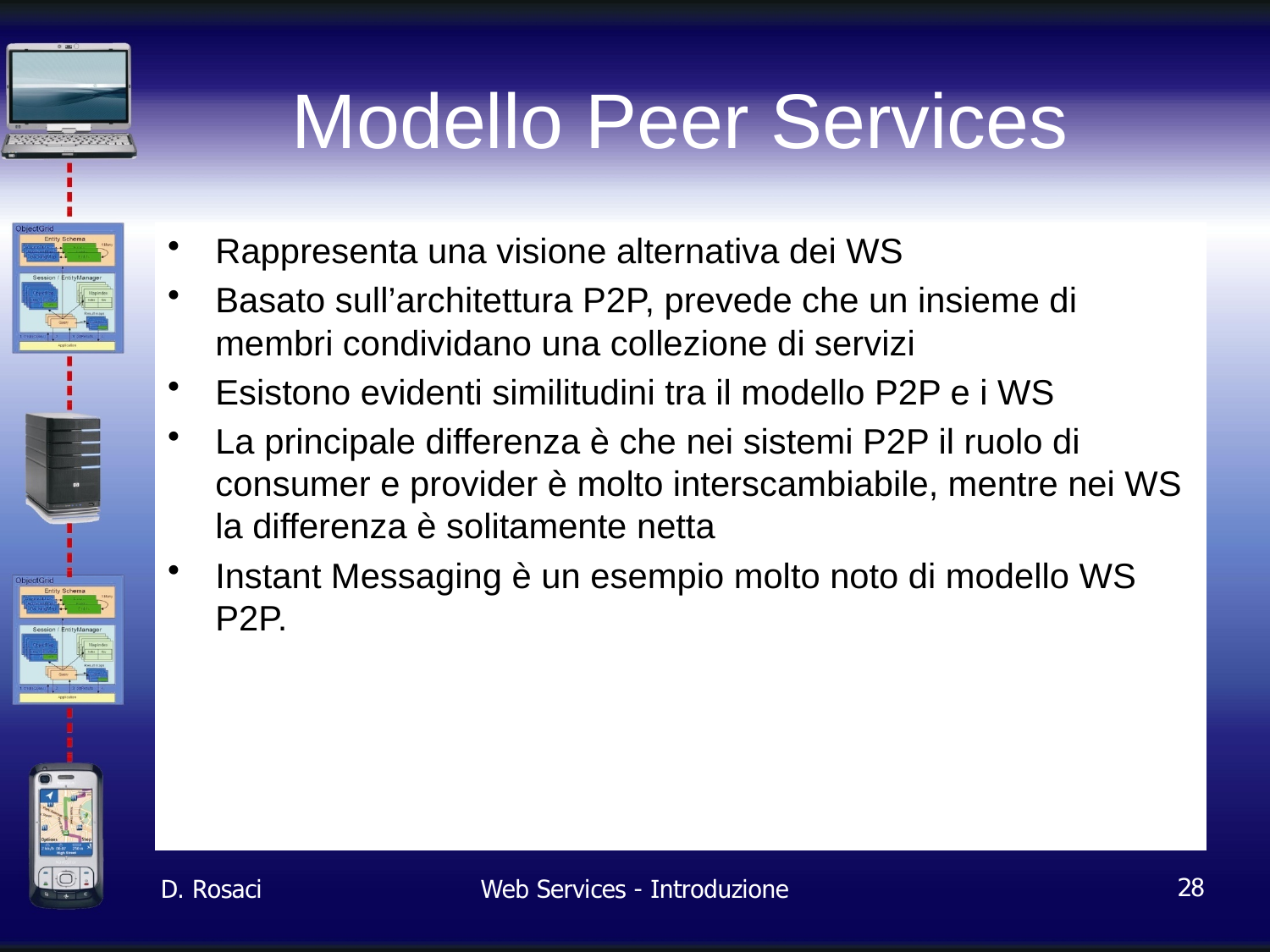

# Modello Peer Services
Rappresenta una visione alternativa dei WS
Basato sull’architettura P2P, prevede che un insieme di membri condividano una collezione di servizi
Esistono evidenti similitudini tra il modello P2P e i WS
La principale differenza è che nei sistemi P2P il ruolo di consumer e provider è molto interscambiabile, mentre nei WS la differenza è solitamente netta
Instant Messaging è un esempio molto noto di modello WS P2P.
D. Rosaci
Web Services - Introduzione